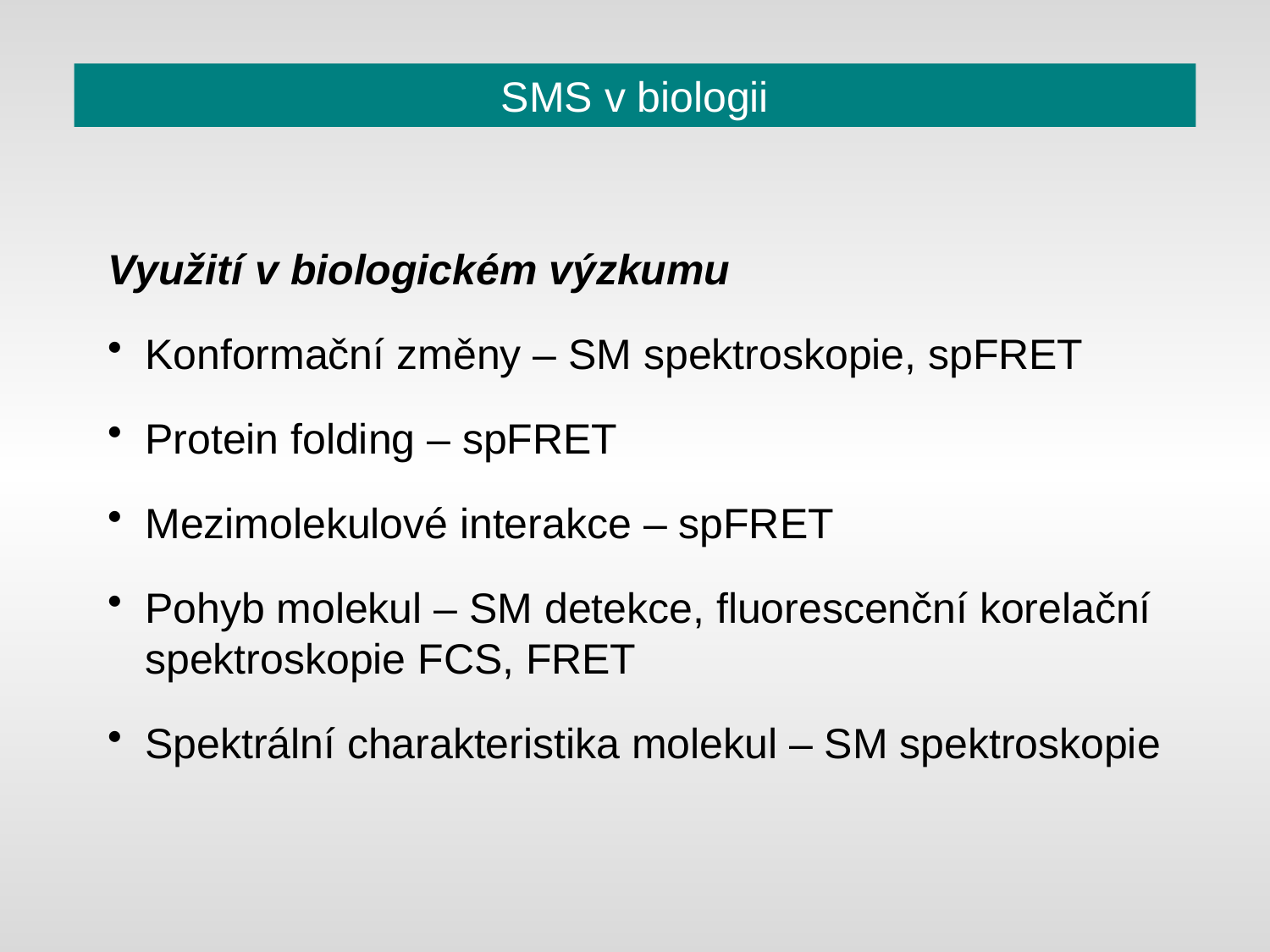

# SMS v biologii
Využití v biologickém výzkumu
Konformační změny – SM spektroskopie, spFRET
Protein folding – spFRET
Mezimolekulové interakce – spFRET
Pohyb molekul – SM detekce, fluorescenční korelační spektroskopie FCS, FRET
Spektrální charakteristika molekul – SM spektroskopie